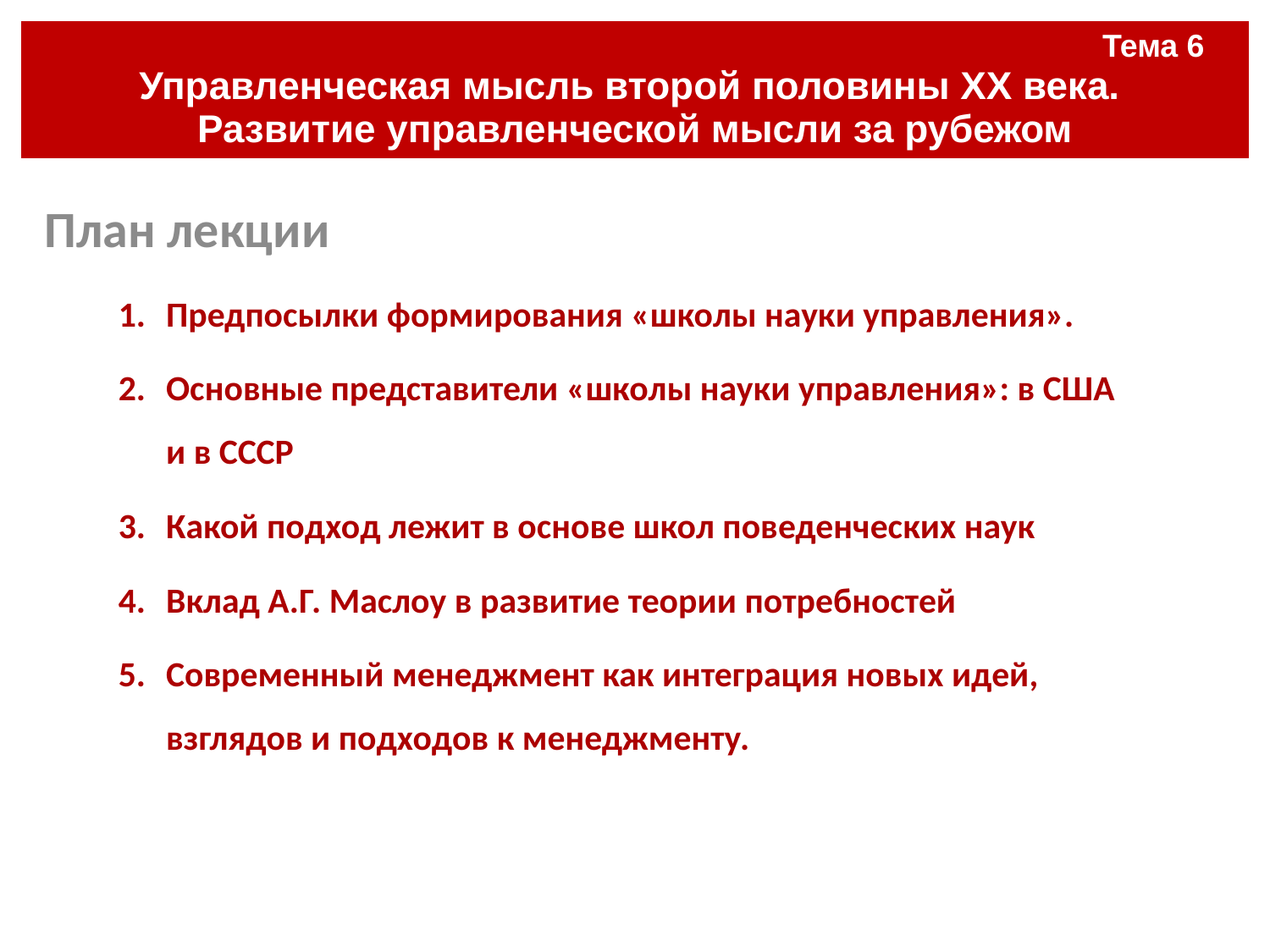

| Тема 6 Управленческая мысль второй половины ХХ века. Развитие управленческой мысли за рубежом |
| --- |
#
План лекции
Предпосылки формирования «школы науки управления».
Основные представители «школы науки управления»: в США и в СССР
Какой подход лежит в основе школ поведенческих наук
Вклад А.Г. Маслоу в развитие теории потребностей
Современный менеджмент как интеграция новых идей, взглядов и подходов к менеджменту.